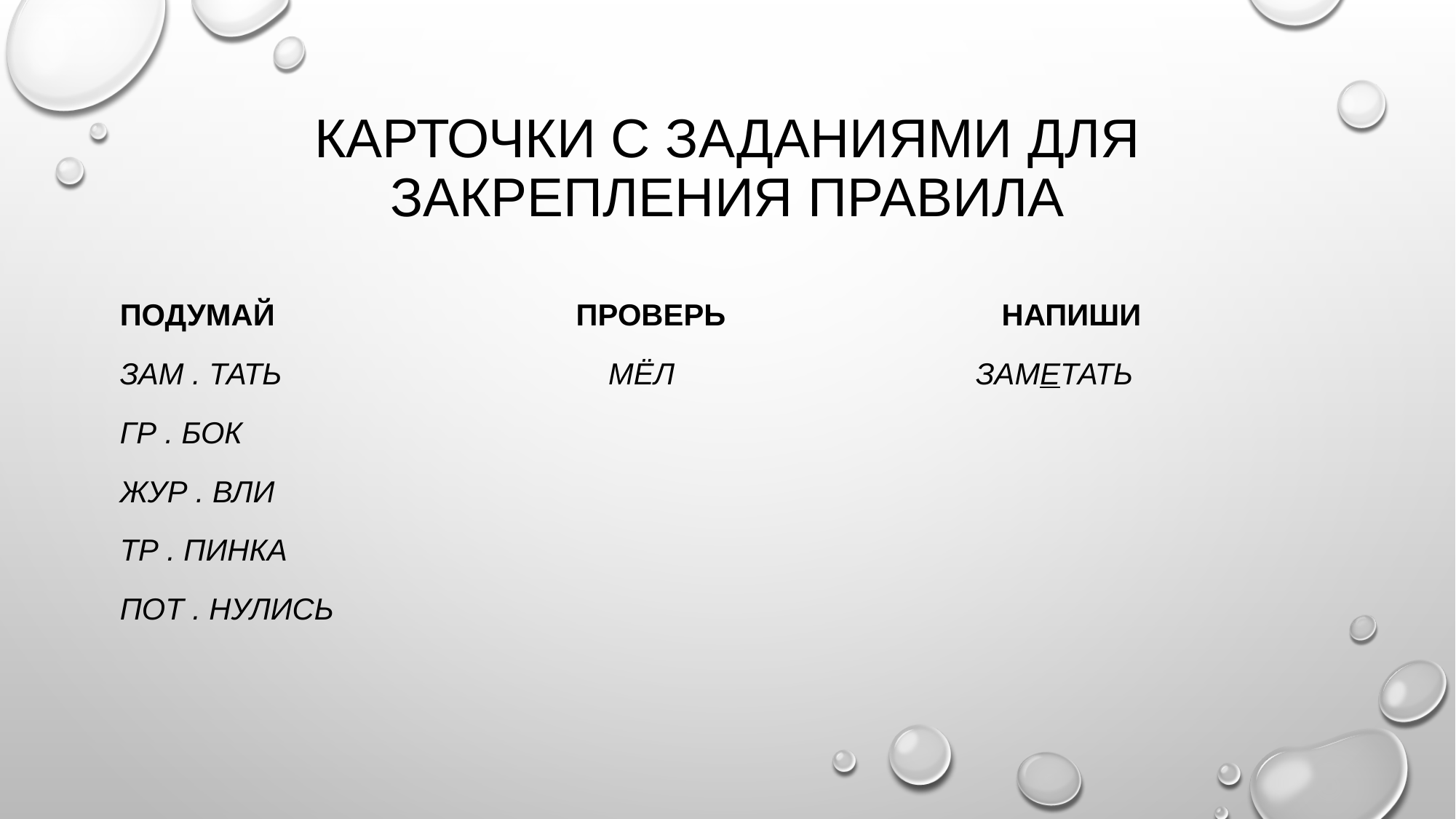

# Карточки с заданиями для закрепления правила
Подумай                                    проверь                                 напиши
Зам . Тать                                       мёл                                    заметать
Гр . Бок
Жур . Вли
Тр . Пинка
Пот . нулись